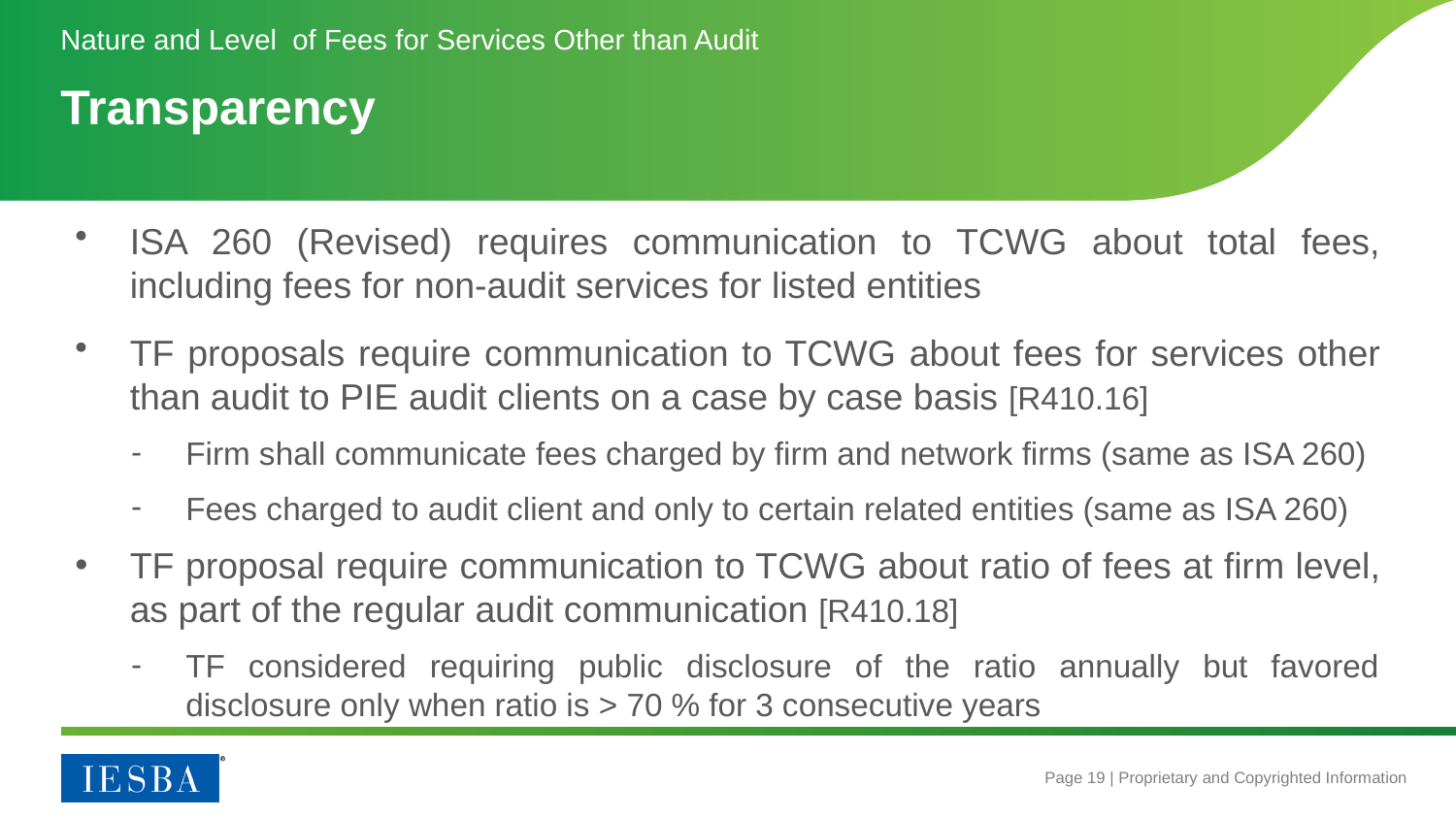

Nature and Level  of Fees for Services Other than Audit
# Transparency

ISA 260 (Revised) requires communication to TCWG about total fees, including fees for non-audit services for listed entities
TF proposals require communication to TCWG about fees for services other than audit to PIE audit clients on a case by case basis [R410.16]
Firm shall communicate fees charged by firm and network firms (same as ISA 260)
Fees charged to audit client and only to certain related entities (same as ISA 260)
TF proposal require communication to TCWG about ratio of fees at firm level, as part of the regular audit communication [R410.18]
TF considered requiring public disclosure of the ratio annually but favored disclosure only when ratio is > 70 % for 3 consecutive years